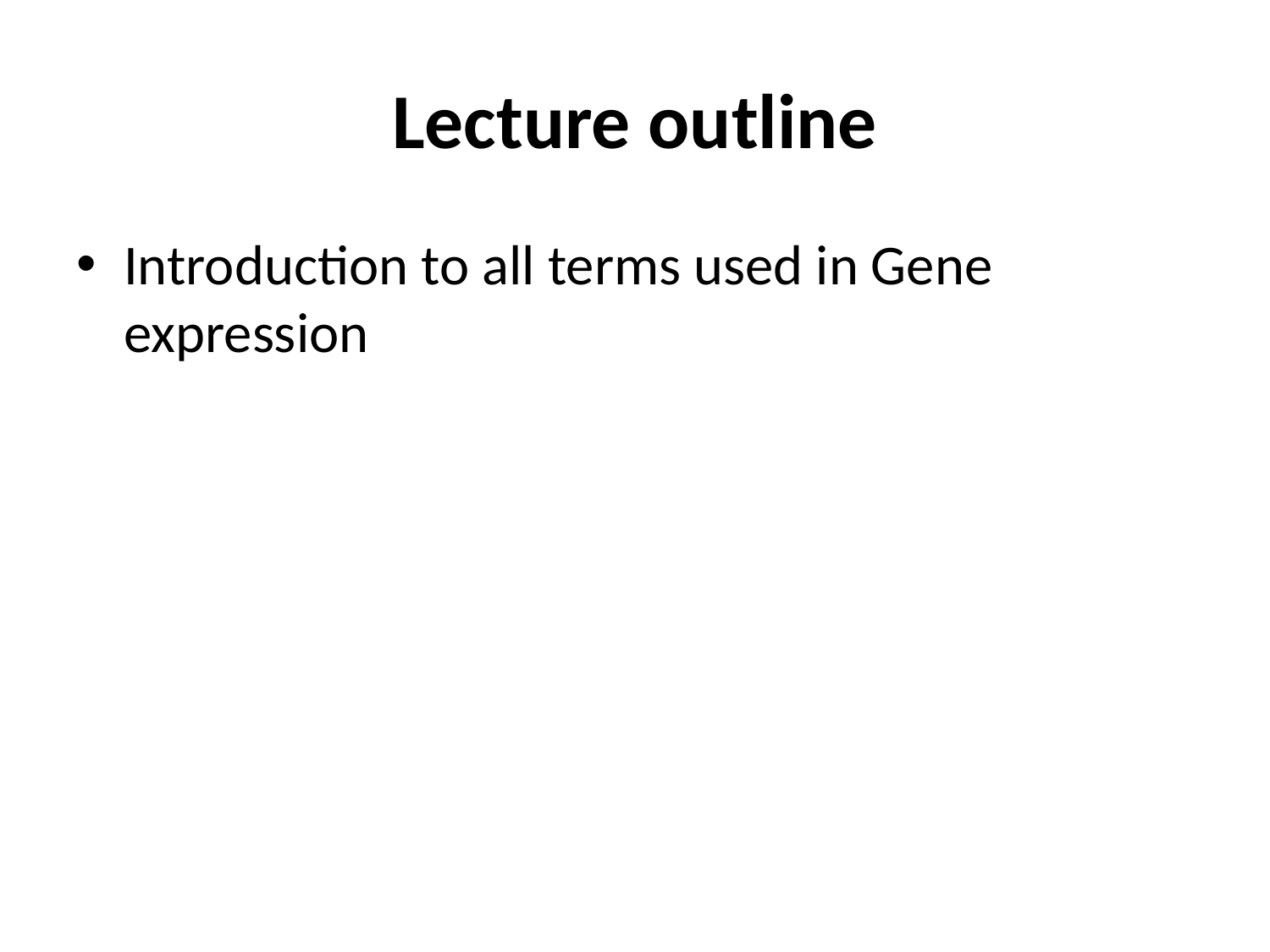

# Lecture outline
Introduction to all terms used in Gene expression